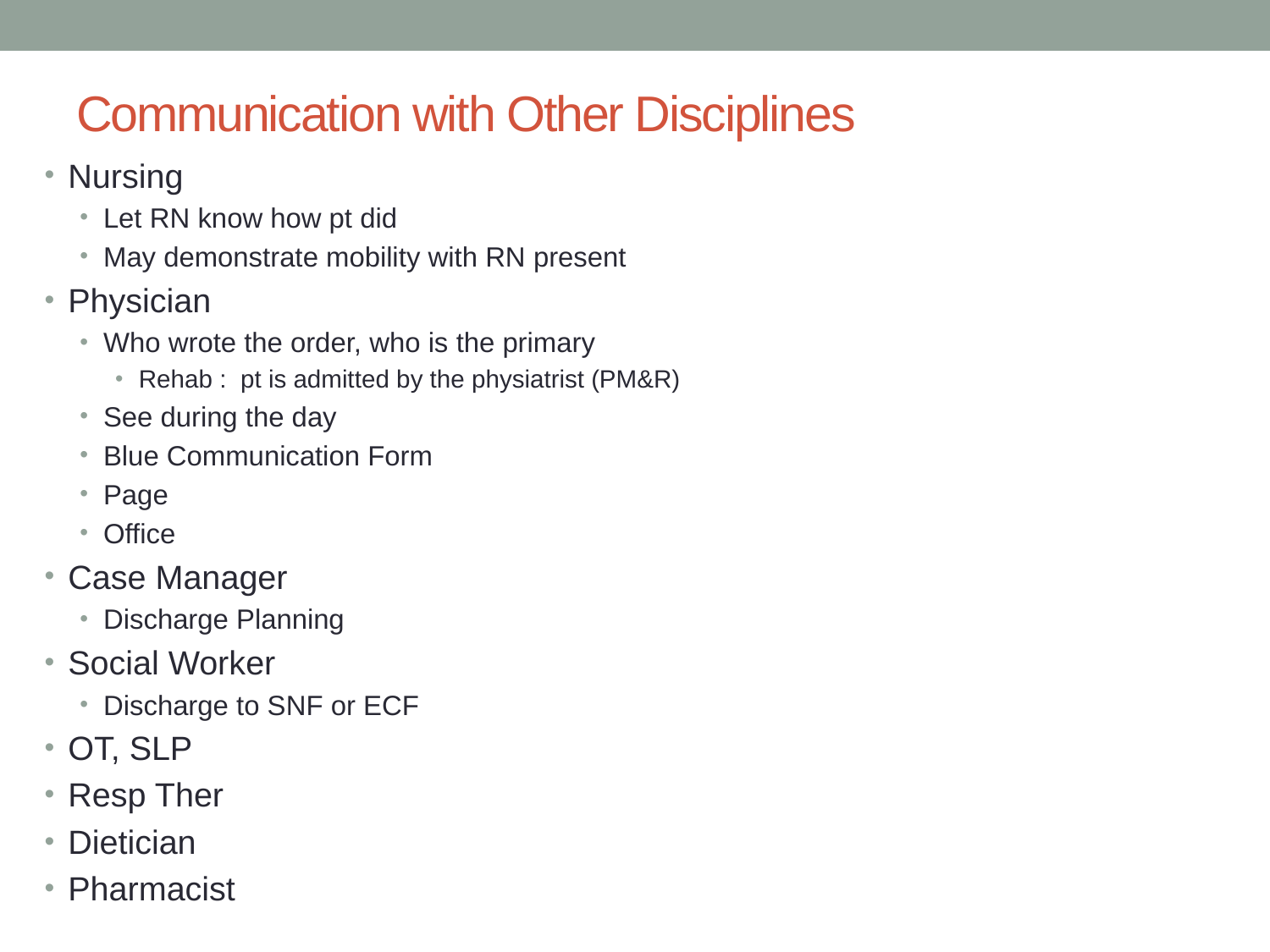

# Communication with Other Disciplines
Nursing
Let RN know how pt did
May demonstrate mobility with RN present
Physician
Who wrote the order, who is the primary
Rehab :  pt is admitted by the physiatrist (PM&R)
See during the day
Blue Communication Form
Page
Office
Case Manager
Discharge Planning
Social Worker
Discharge to SNF or ECF
OT, SLP
Resp Ther
Dietician
Pharmacist